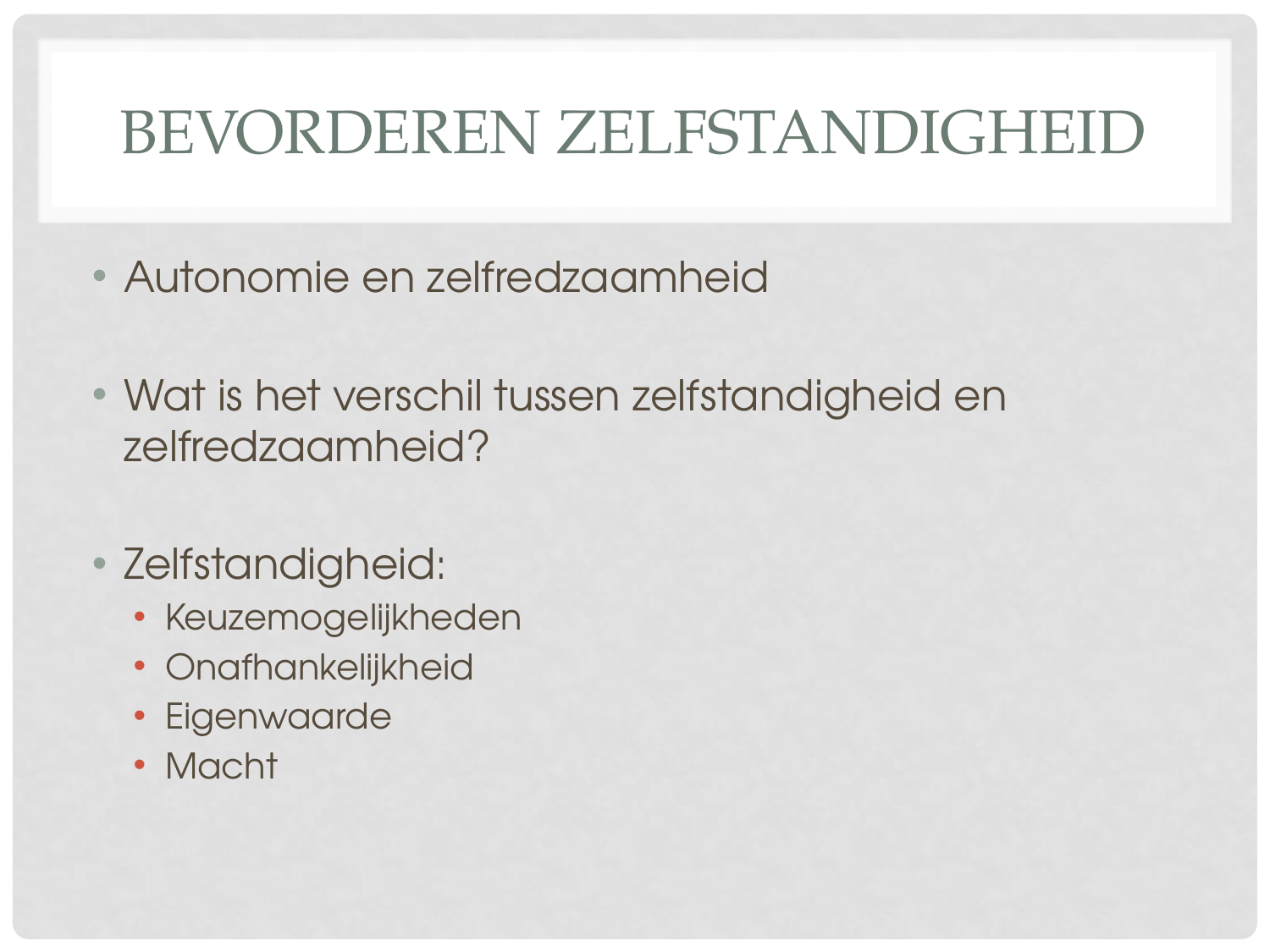

# Bevorderen zelfstandigheid
Autonomie en zelfredzaamheid

Wat is het verschil tussen zelfstandigheid en zelfredzaamheid?

Zelfstandigheid:
Keuzemogelijkheden
Onafhankelijkheid
Eigenwaarde
Macht